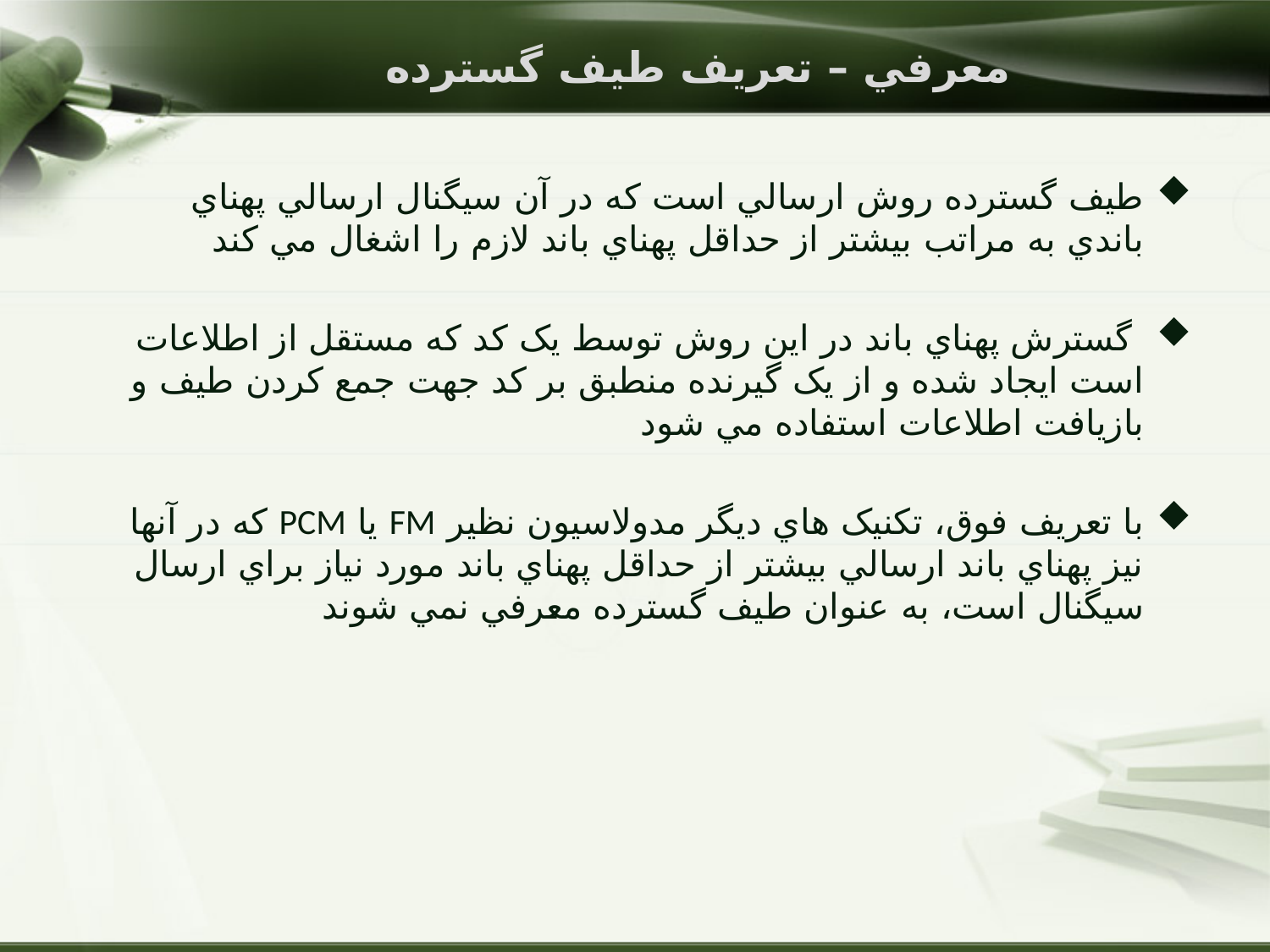

# معرفي – تعريف طيف گسترده
طيف گسترده روش ارسالي است که در آن سيگنال ارسالي پهناي باندي به مراتب بيشتر از حداقل پهناي باند لازم را اشغال مي کند

 گسترش پهناي باند در اين روش توسط يک کد که مستقل از اطلاعات است ايجاد شده و از يک گيرنده منطبق بر کد جهت جمع کردن طيف و بازيافت اطلاعات استفاده مي شود

با تعريف فوق، تکنيک هاي ديگر مدولاسيون نظير FM يا PCM که در آنها نيز پهناي باند ارسالي بيشتر از حداقل پهناي باند مورد نياز براي ارسال سيگنال است، به عنوان طيف گسترده معرفي نمي شوند